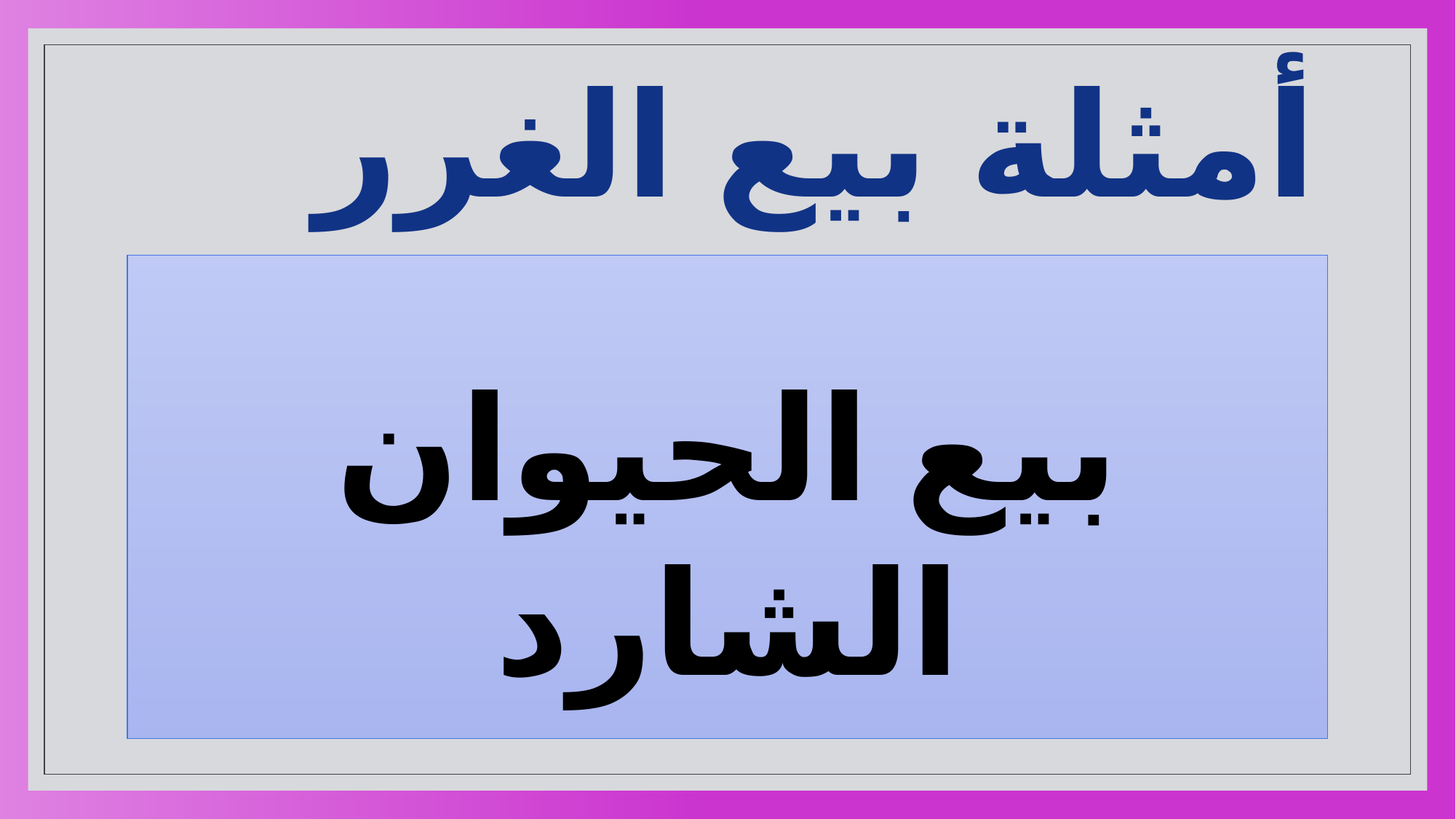

# أمثلة بيع الغرر

بيع الحيوان الشارد